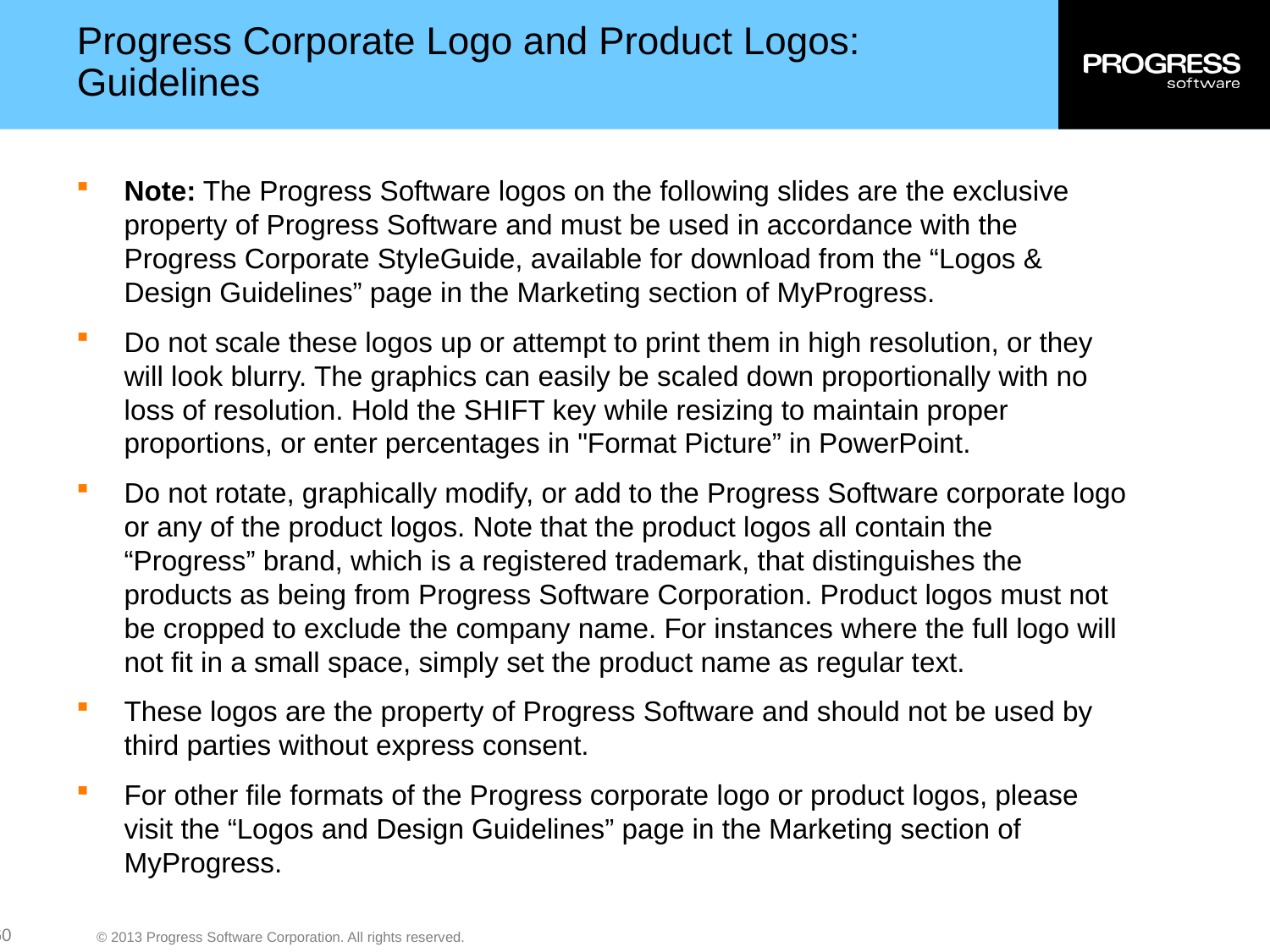

# Progress Corporate Logo and Product Logos: Guidelines
Note: The Progress Software logos on the following slides are the exclusive property of Progress Software and must be used in accordance with the Progress Corporate StyleGuide, available for download from the “Logos & Design Guidelines” page in the Marketing section of MyProgress.
Do not scale these logos up or attempt to print them in high resolution, or they will look blurry. The graphics can easily be scaled down proportionally with no loss of resolution. Hold the SHIFT key while resizing to maintain proper proportions, or enter percentages in "Format Picture” in PowerPoint.
Do not rotate, graphically modify, or add to the Progress Software corporate logo or any of the product logos. Note that the product logos all contain the “Progress” brand, which is a registered trademark, that distinguishes the products as being from Progress Software Corporation. Product logos must not be cropped to exclude the company name. For instances where the full logo will not fit in a small space, simply set the product name as regular text.
These logos are the property of Progress Software and should not be used by third parties without express consent.
For other file formats of the Progress corporate logo or product logos, please visit the “Logos and Design Guidelines” page in the Marketing section of MyProgress.